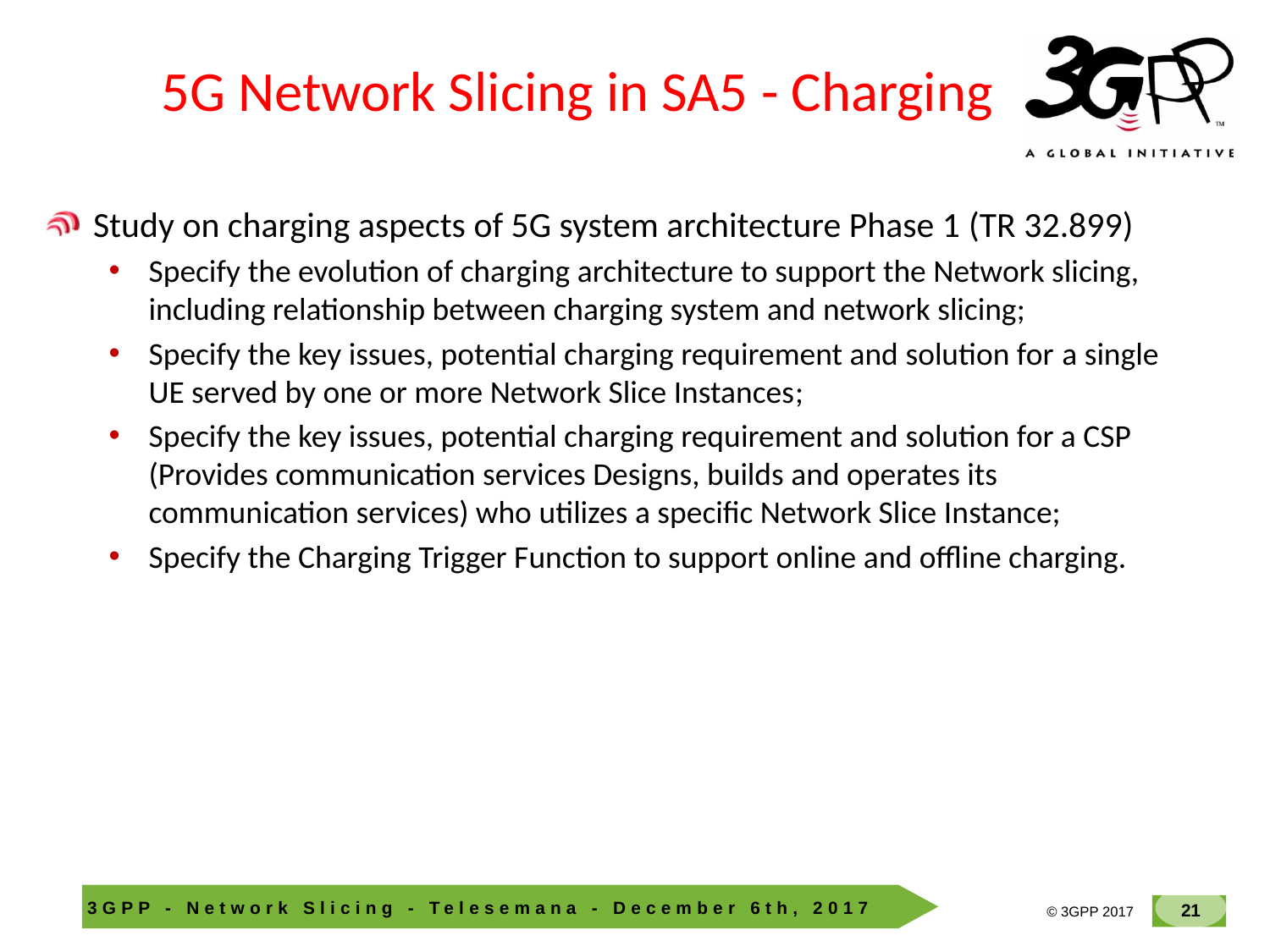

5G Network Slicing in SA5 - Charging

Study on charging aspects of 5G system architecture Phase 1 (TR 32.899)
Specify the evolution of charging architecture to support the Network slicing, including relationship between charging system and network slicing;
Specify the key issues, potential charging requirement and solution for a single UE served by one or more Network Slice Instances;
Specify the key issues, potential charging requirement and solution for a CSP (Provides communication services Designs, builds and operates its communication services) who utilizes a specific Network Slice Instance;
Specify the Charging Trigger Function to support online and offline charging.